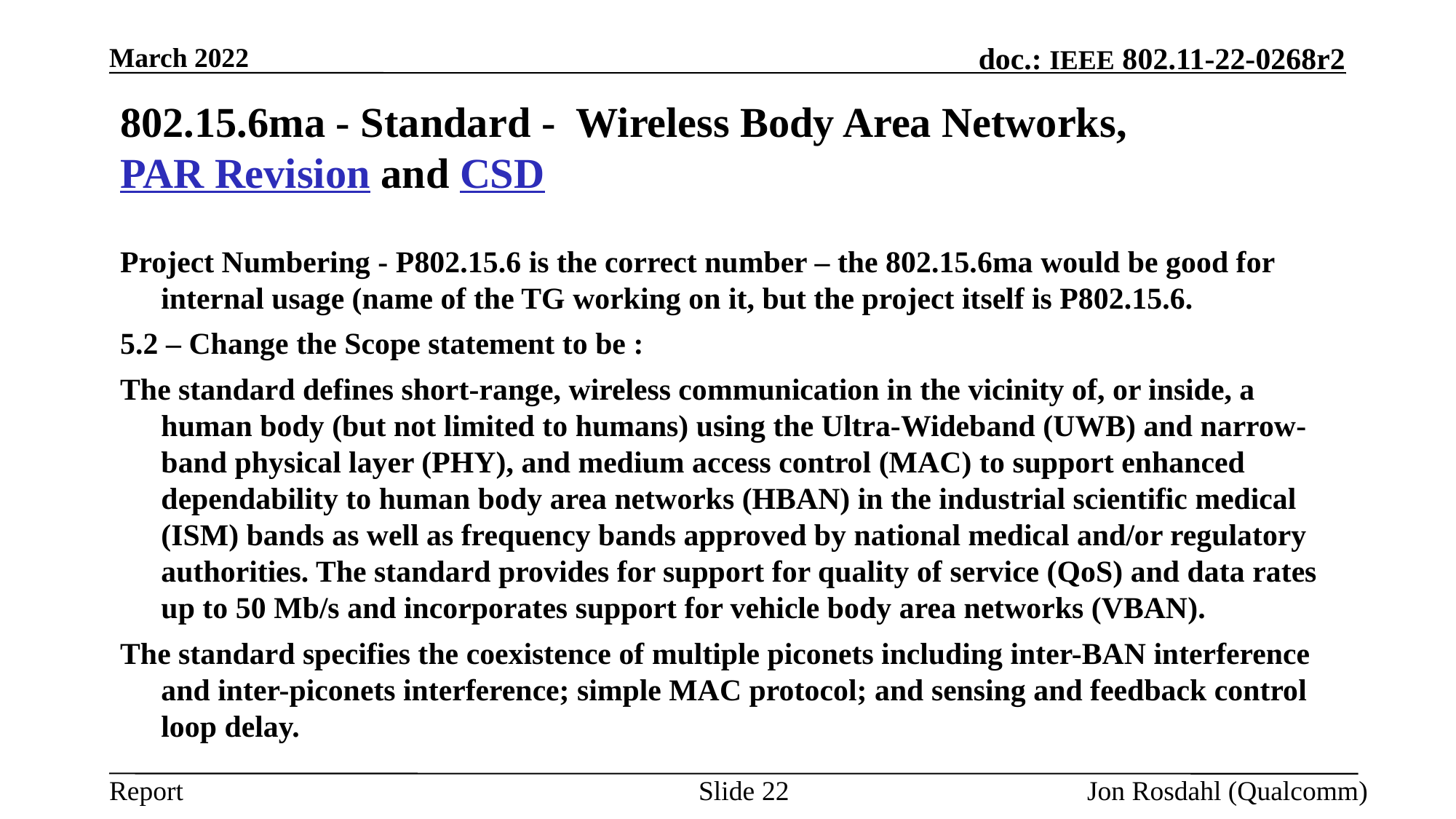

March 2022
# 802.15.6ma - Standard -  Wireless Body Area Networks, PAR Revision and CSD
Project Numbering - P802.15.6 is the correct number – the 802.15.6ma would be good for internal usage (name of the TG working on it, but the project itself is P802.15.6.
5.2 – Change the Scope statement to be :
The standard defines short-range, wireless communication in the vicinity of, or inside, a human body (but not limited to humans) using the Ultra-Wideband (UWB) and narrow-band physical layer (PHY), and medium access control (MAC) to support enhanced dependability to human body area networks (HBAN) in the industrial scientific medical (ISM) bands as well as frequency bands approved by national medical and/or regulatory authorities. The standard provides for support for quality of service (QoS) and data rates up to 50 Mb/s and incorporates support for vehicle body area networks (VBAN).
The standard specifies the coexistence of multiple piconets including inter-BAN interference and inter-piconets interference; simple MAC protocol; and sensing and feedback control loop delay.

Slide 22
Jon Rosdahl (Qualcomm)